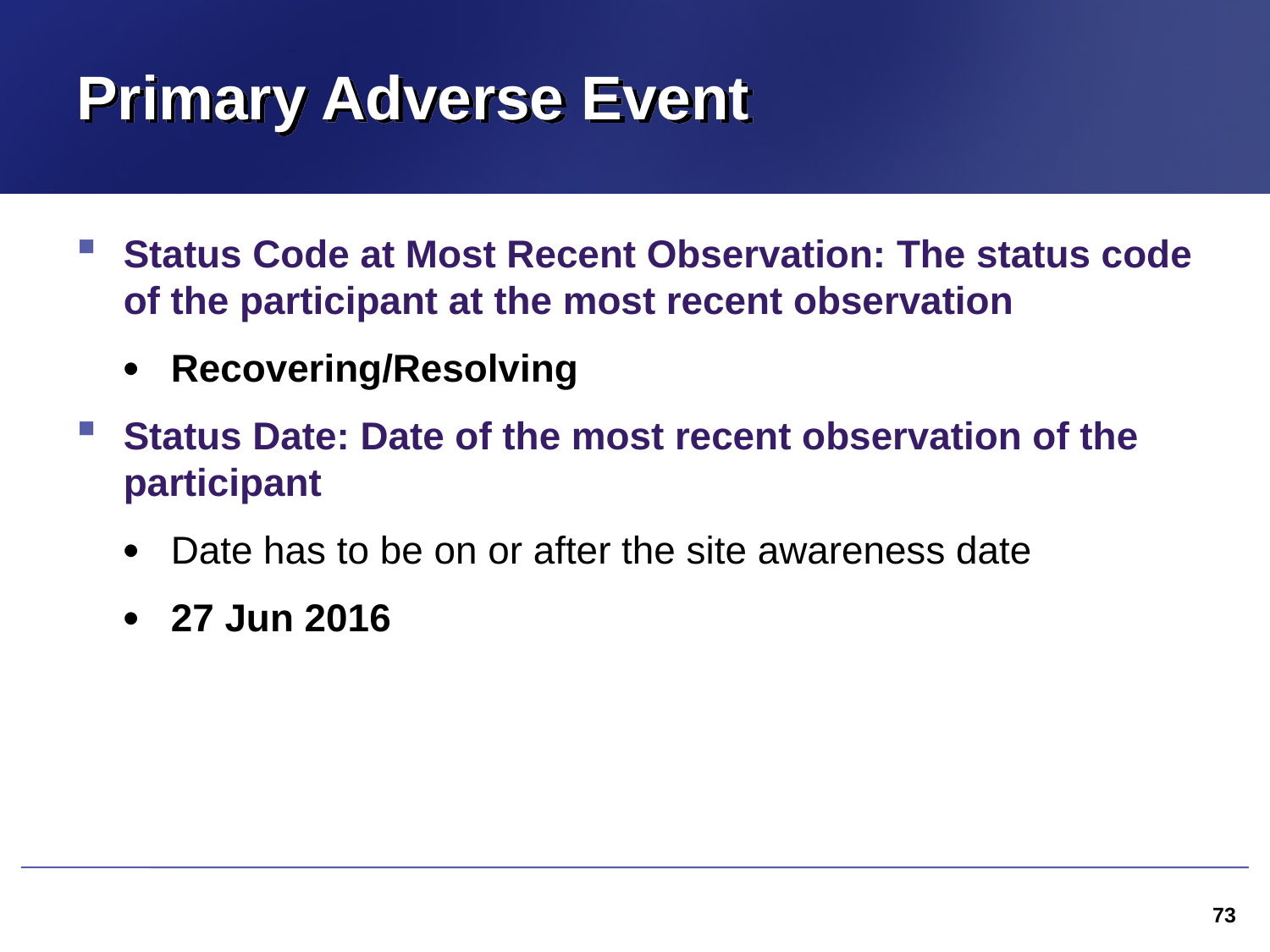

# Primary Adverse Event
Status Code at Most Recent Observation: The status code of the participant at the most recent observation
Recovering/Resolving
Status Date: Date of the most recent observation of the participant
Date has to be on or after the site awareness date
27 Jun 2016
73